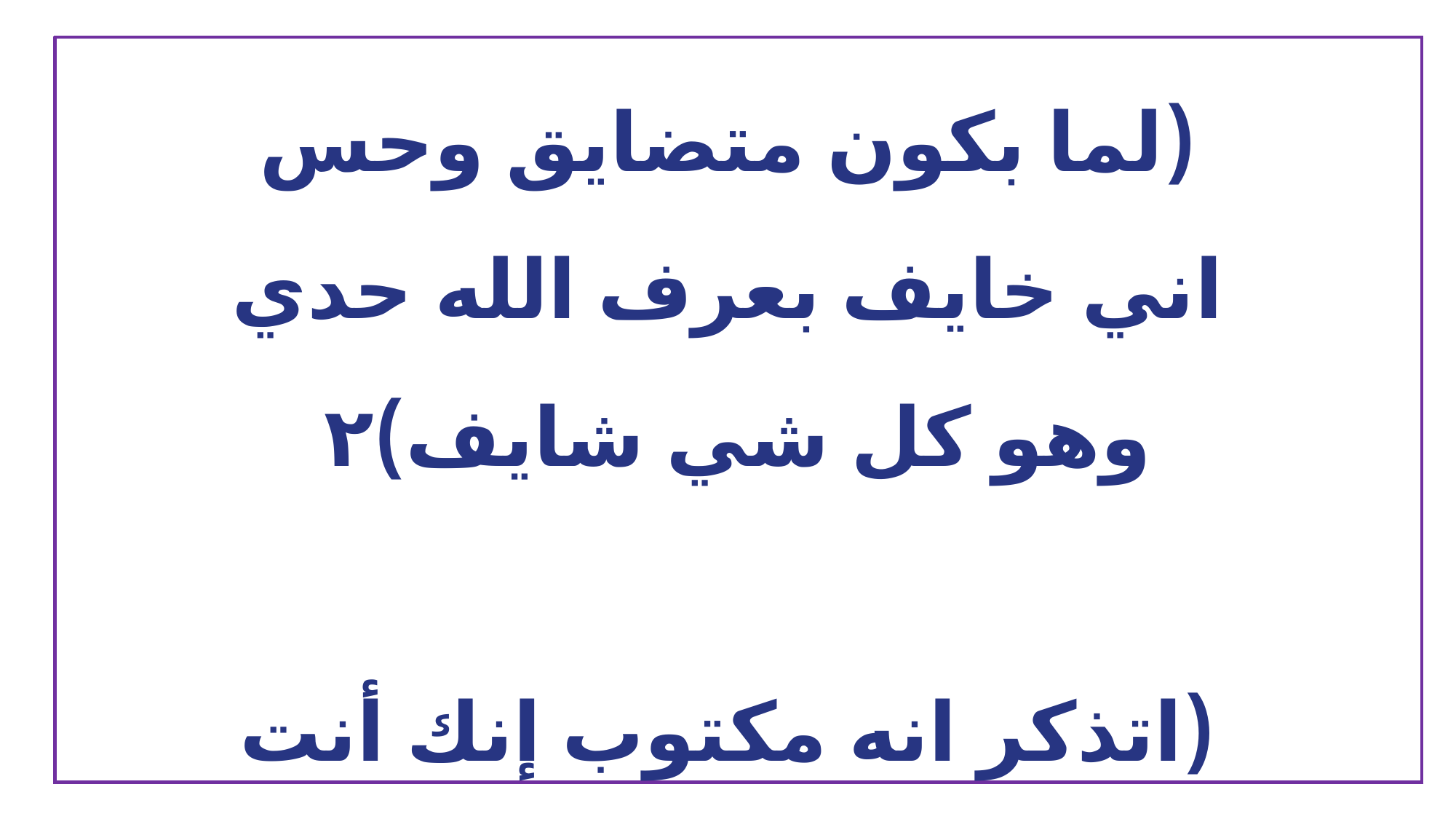

(لما بكون متضايق وحس اني خايف بعرف الله حدي وهو كل شي شايف)٢

(اتذكر انه مكتوب إنك أنت محبوب )٢ دايماً ضل متذكر وقووووول